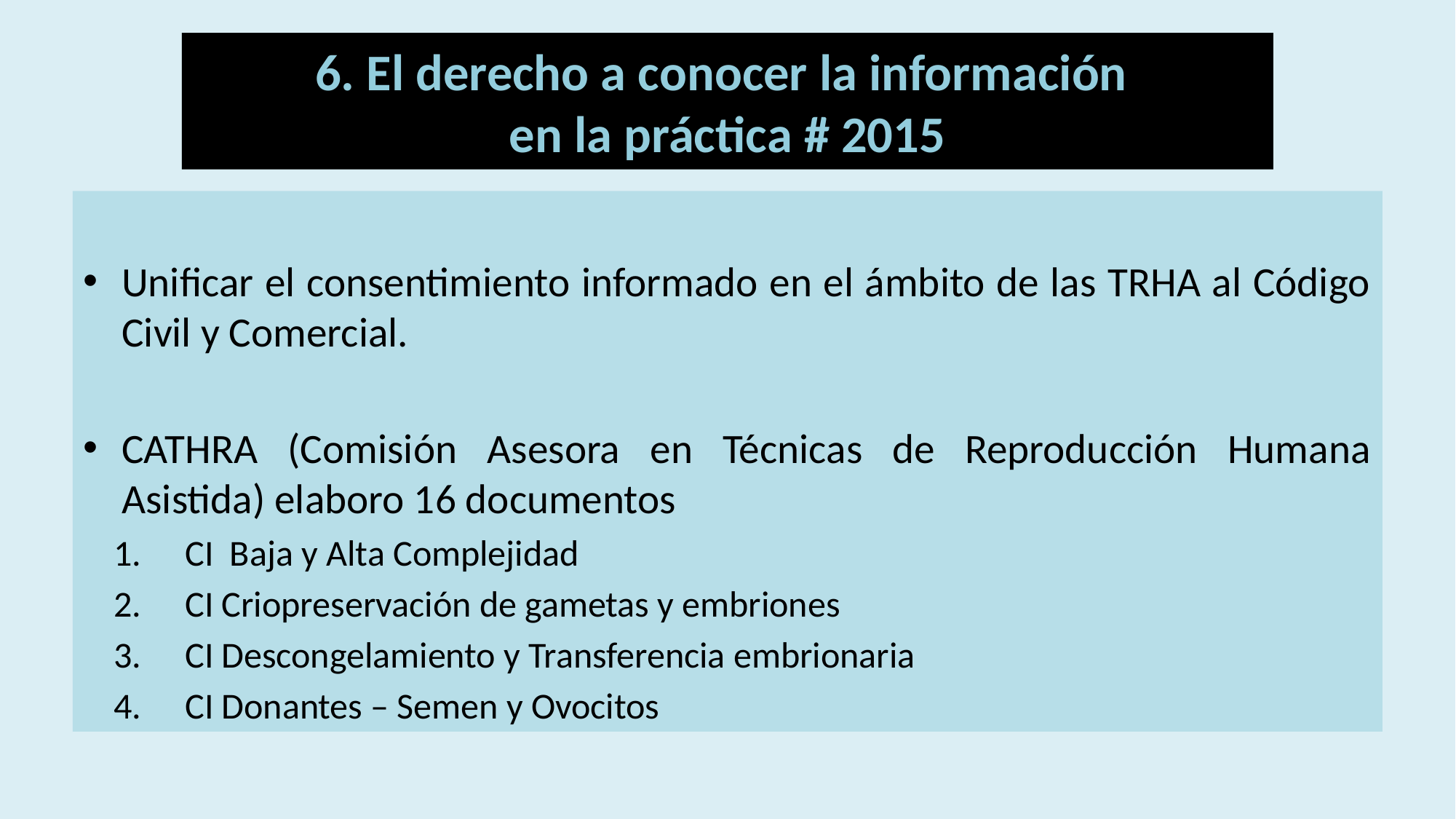

# 6. El derecho a conocer la información en la práctica # 2015

Unificar el consentimiento informado en el ámbito de las TRHA al Código Civil y Comercial.

CATHRA (Comisión Asesora en Técnicas de Reproducción Humana Asistida) elaboro 16 documentos
CI  Baja y Alta Complejidad
CI Criopreservación de gametas y embriones
CI Descongelamiento y Transferencia embrionaria
CI Donantes – Semen y Ovocitos